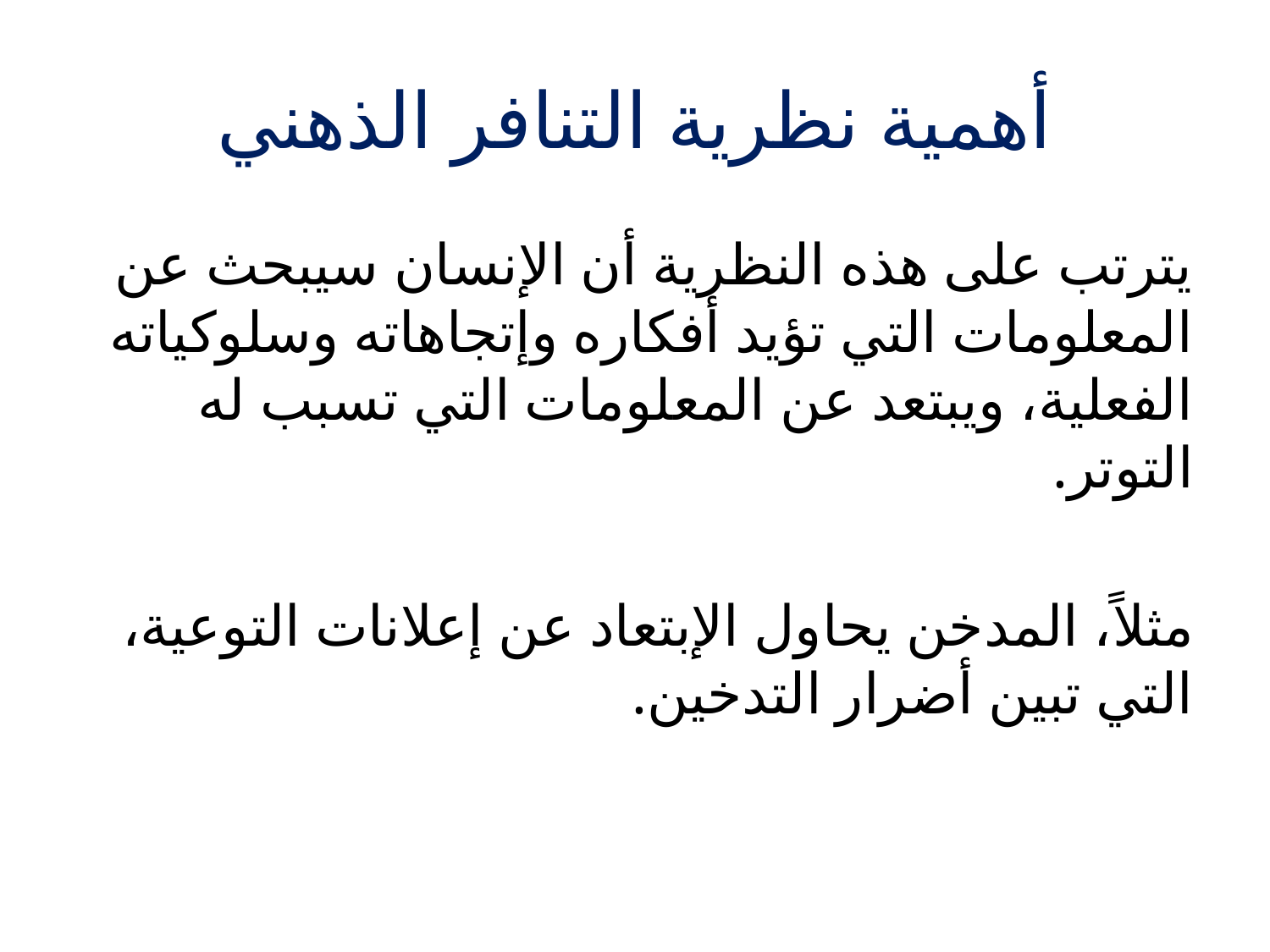

# أهمية نظرية التنافر الذهني
يترتب على هذه النظرية أن الإنسان سيبحث عن المعلومات التي تؤيد أفكاره وإتجاهاته وسلوكياته الفعلية، ويبتعد عن المعلومات التي تسبب له التوتر.

مثلاً، المدخن يحاول الإبتعاد عن إعلانات التوعية، التي تبين أضرار التدخين.